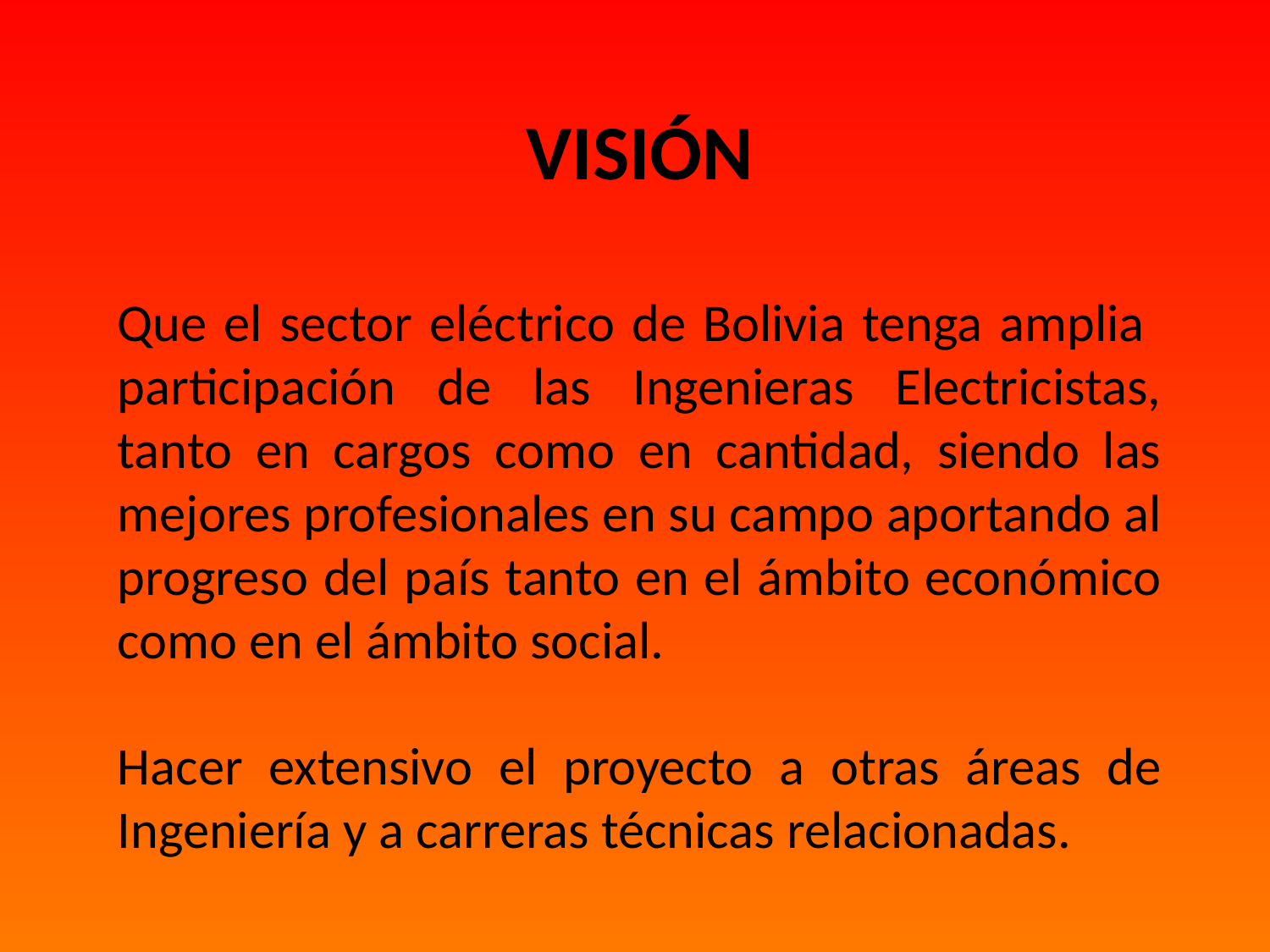

VISIÓN

Que el sector eléctrico de Bolivia tenga amplia  participación de las Ingenieras Electricistas, tanto en cargos como en cantidad, siendo las mejores profesionales en su campo aportando al progreso del país tanto en el ámbito económico como en el ámbito social.

Hacer extensivo el proyecto a otras áreas de Ingeniería y a carreras técnicas relacionadas.